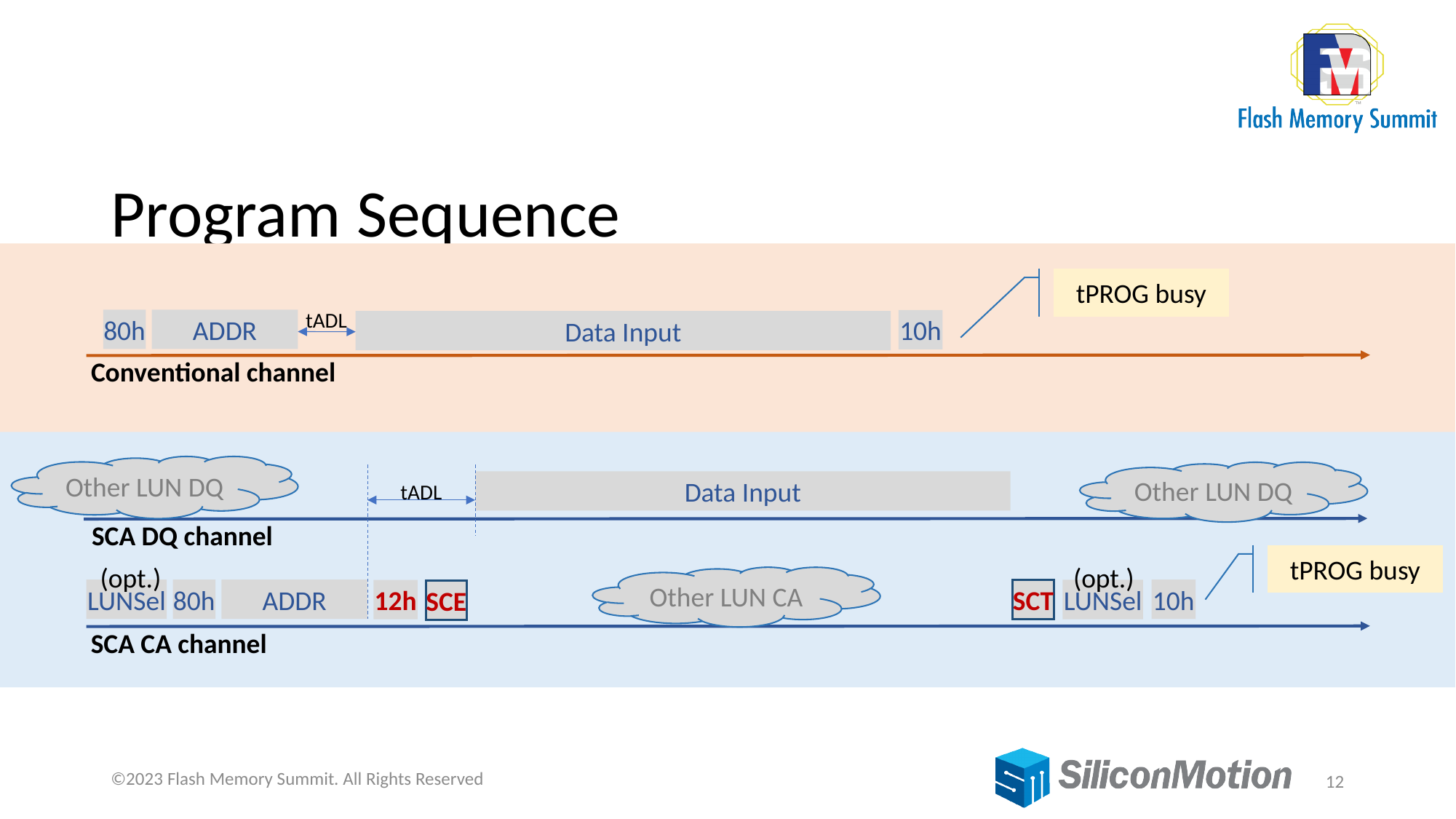

# Program Sequence

tPROG busy
tADL
ADDR
80h
10h
Data Input
Conventional channel

Other LUN DQ
Other LUN DQ
Data Input
SCA DQ channel
tADL
tPROG busy
(opt.)
LUNSel
(opt.)
LUNSel
Other LUN CA
ADDR
10h
80h
SCT
12h
SCE
SCA CA channel
©2023 Flash Memory Summit. All Rights Reserved
12